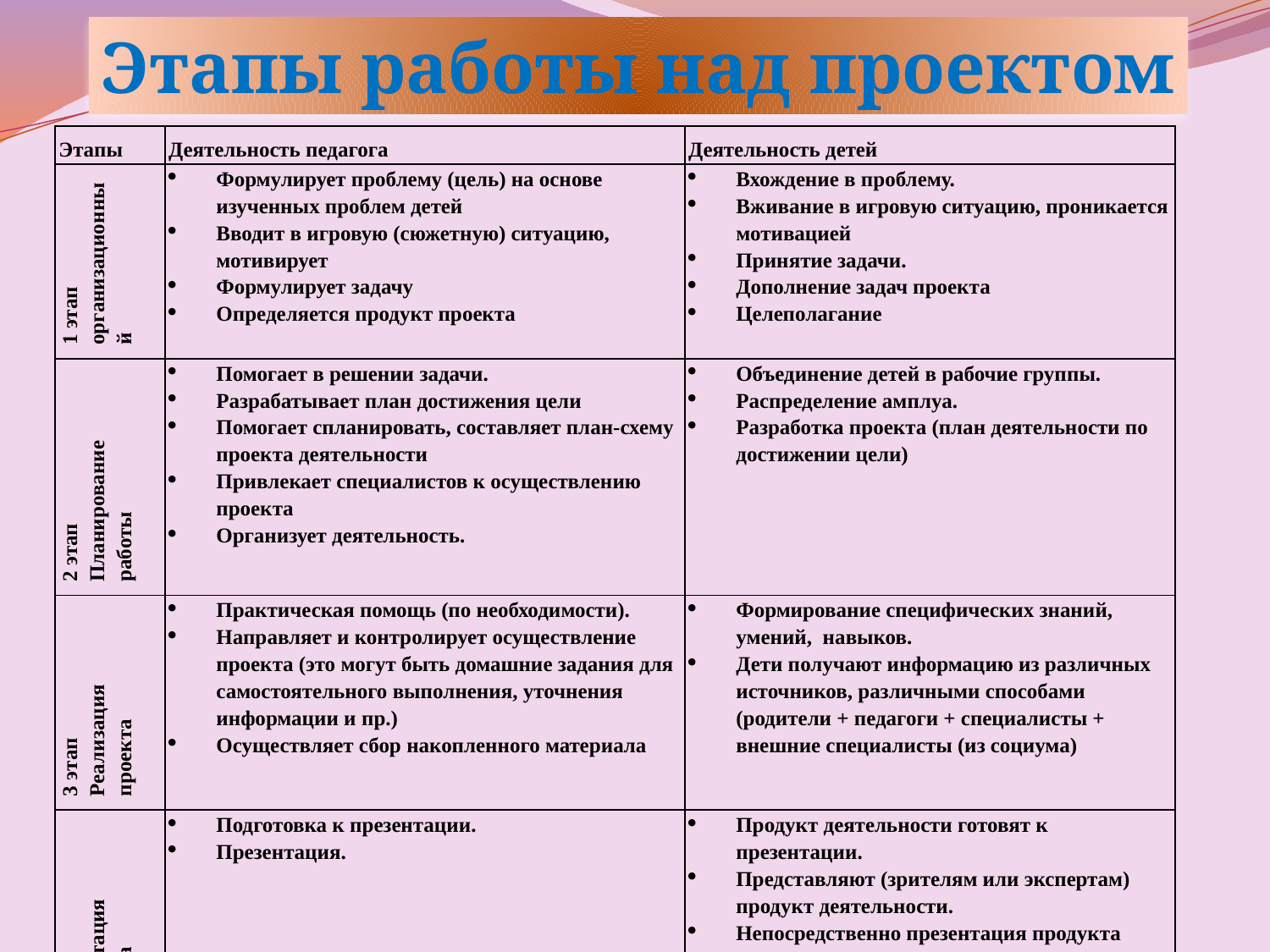

Этапы работы над проектом
| Этапы | Деятельность педагога | Деятельность детей |
| --- | --- | --- |
| 1 этап организационный | Формулирует проблему (цель) на основе изученных проблем детей Вводит в игровую (сюжетную) ситуацию, мотивирует Формулирует задачу Определяется продукт проекта | Вхождение в проблему. Вживание в игровую ситуацию, проникается мотивацией Принятие задачи. Дополнение задач проекта Целеполагание |
| 2 этап Планирование работы | Помогает в решении задачи. Разрабатывает план достижения цели Помогает спланировать, составляет план-схему проекта деятельности Привлекает специалистов к осуществлению проекта Организует деятельность. | Объединение детей в рабочие группы. Распределение амплуа. Разработка проекта (план деятельности по достижении цели) |
| 3 этап Реализация проекта | Практическая помощь (по необходимости). Направляет и контролирует осуществление проекта (это могут быть домашние задания для самостоятельного выполнения, уточнения информации и пр.) Осуществляет сбор накопленного материала | Формирование специфических знаний, умений, навыков. Дети получают информацию из различных источников, различными способами (родители + педагоги + специалисты + внешние специалисты (из социума) |
| 4 этап Презентация проекта | Подготовка к презентации. Презентация. | Продукт деятельности готовят к презентации. Представляют (зрителям или экспертам) продукт деятельности. Непосредственно презентация продукта деятельности |